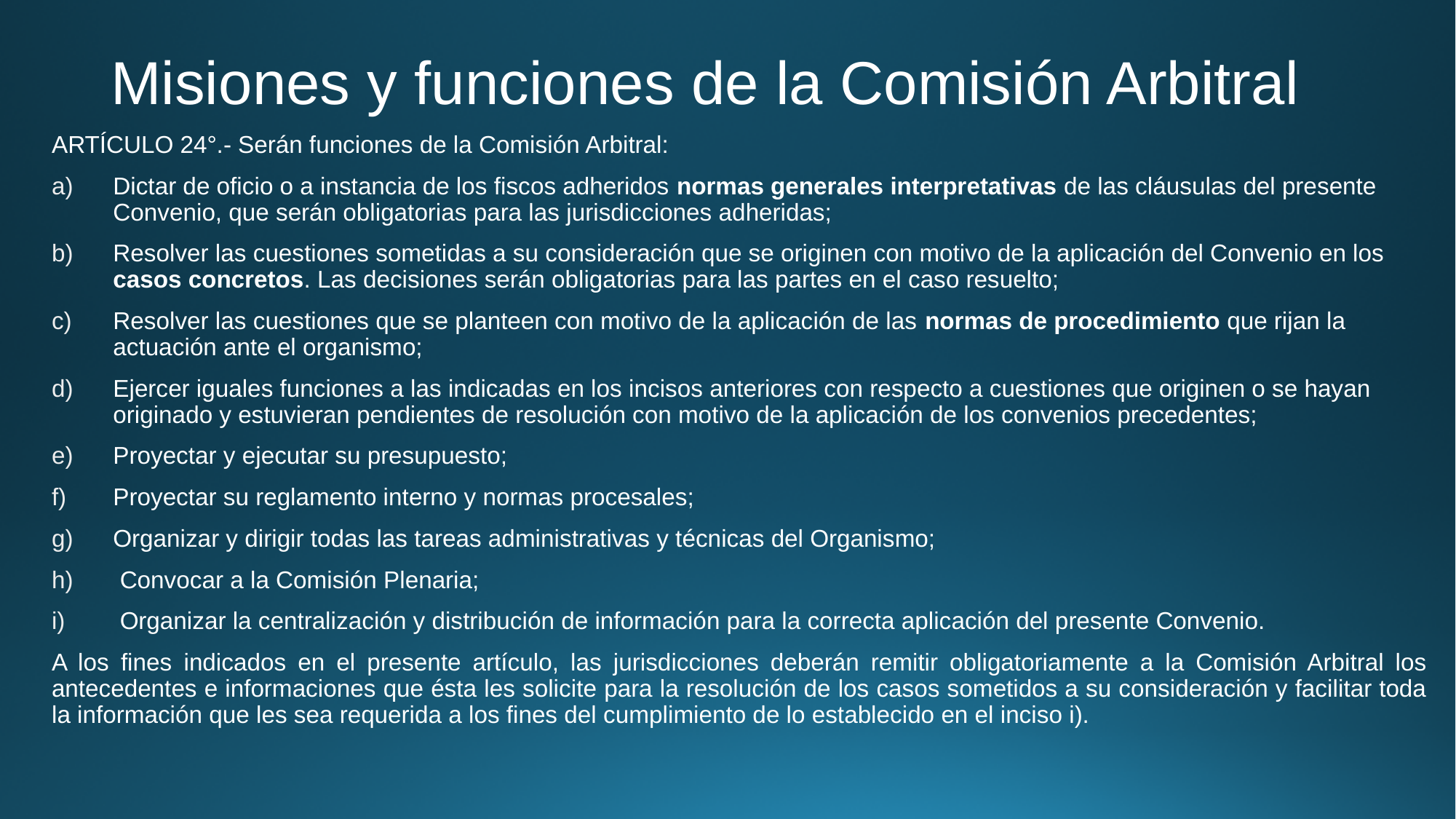

# Misiones y funciones de la Comisión Arbitral
ARTÍCULO 24°.- Serán funciones de la Comisión Arbitral:
Dictar de oficio o a instancia de los fiscos adheridos normas generales interpretativas de las cláusulas del presente Convenio, que serán obligatorias para las jurisdicciones adheridas;
Resolver las cuestiones sometidas a su consideración que se originen con motivo de la aplicación del Convenio en los casos concretos. Las decisiones serán obligatorias para las partes en el caso resuelto;
Resolver las cuestiones que se planteen con motivo de la aplicación de las normas de procedimiento que rijan la actuación ante el organismo;
Ejercer iguales funciones a las indicadas en los incisos anteriores con respecto a cuestiones que originen o se hayan originado y estuvieran pendientes de resolución con motivo de la aplicación de los convenios precedentes;
Proyectar y ejecutar su presupuesto;
Proyectar su reglamento interno y normas procesales;
Organizar y dirigir todas las tareas administrativas y técnicas del Organismo;
 Convocar a la Comisión Plenaria;
Organizar la centralización y distribución de información para la correcta aplicación del presente Convenio.
A los fines indicados en el presente artículo, las jurisdicciones deberán remitir obligatoriamente a la Comisión Arbitral los antecedentes e informaciones que ésta les solicite para la resolución de los casos sometidos a su consideración y facilitar toda la información que les sea requerida a los fines del cumplimiento de lo establecido en el inciso i).